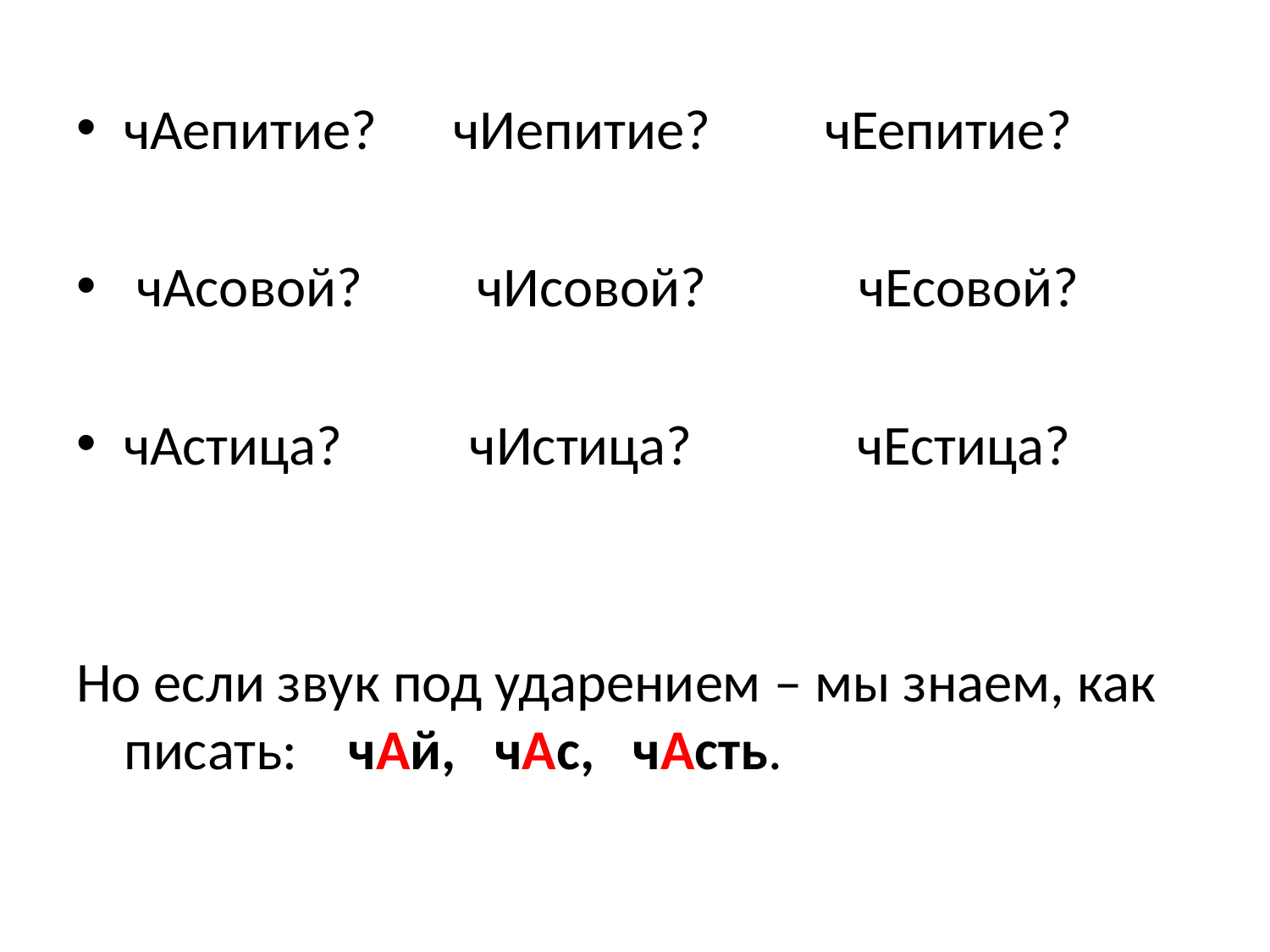

#
чАепитие?      чИепитие?         чЕепитие?

 чАсовой?         чИсовой?            чЕсовой?

чАстица?          чИстица?             чЕстица?

Но если звук под ударением – мы знаем, как писать:    чАй,   чАс,   чАсть.